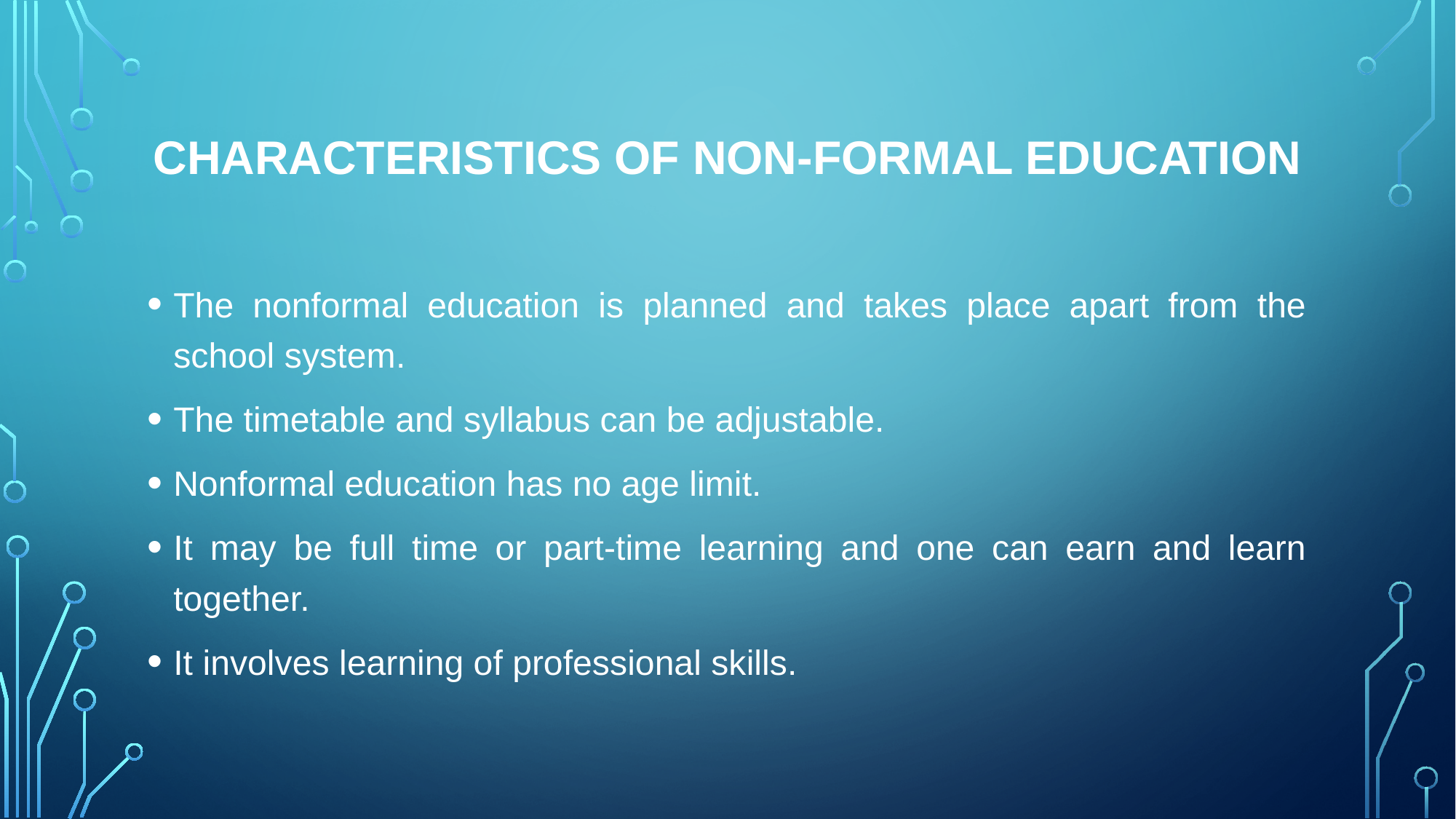

# Characteristics of Non-formal Education
The nonformal education is planned and takes place apart from the school system.
The timetable and syllabus can be adjustable.
Nonformal education has no age limit.
It may be full time or part-time learning and one can earn and learn together.
It involves learning of professional skills.